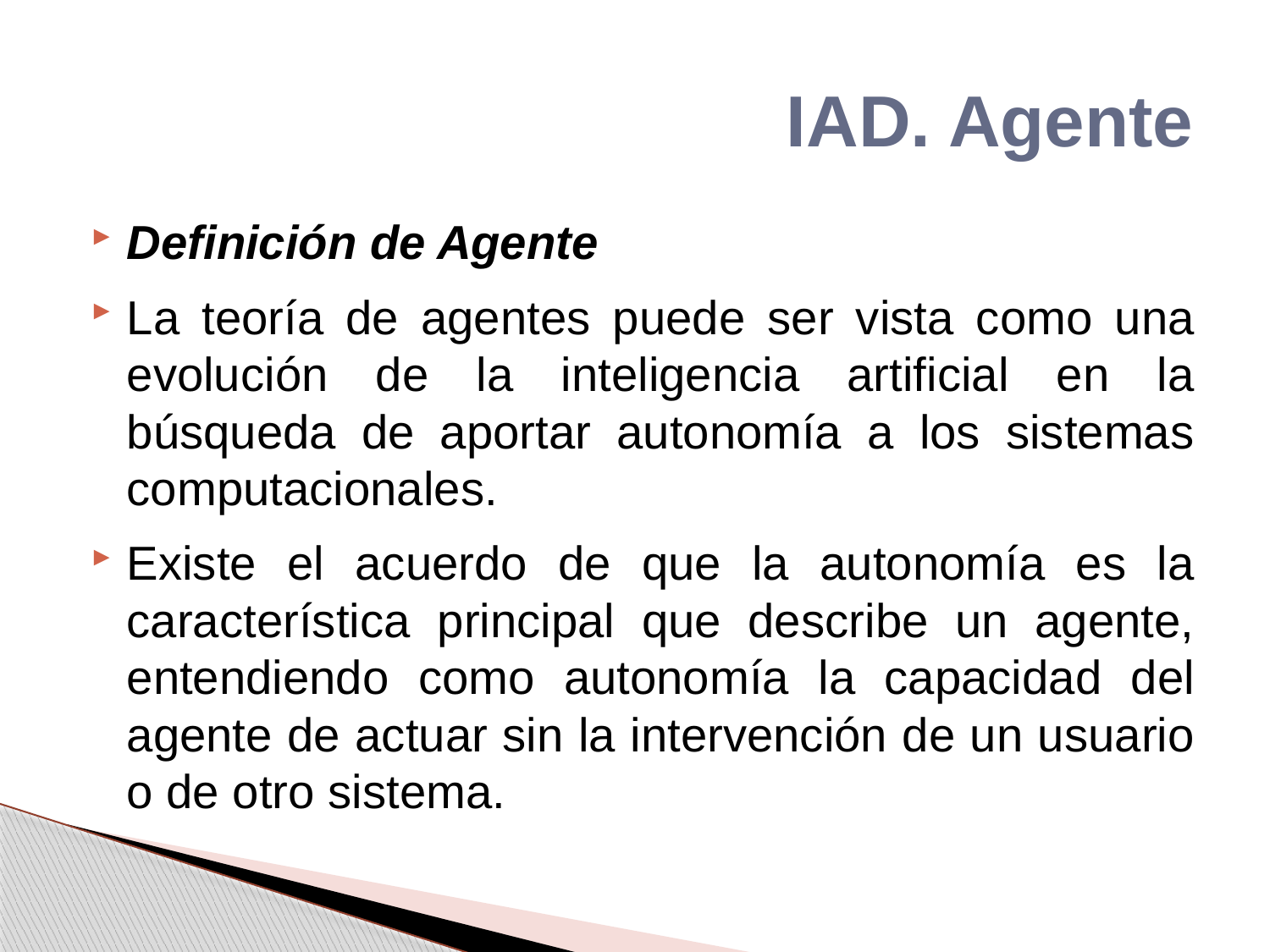

# IAD. Agente
Definición de Agente
La teoría de agentes puede ser vista como una evolución de la inteligencia artificial en la búsqueda de aportar autonomía a los sistemas computacionales.
Existe el acuerdo de que la autonomía es la característica principal que describe un agente, entendiendo como autonomía la capacidad del agente de actuar sin la intervención de un usuario o de otro sistema.